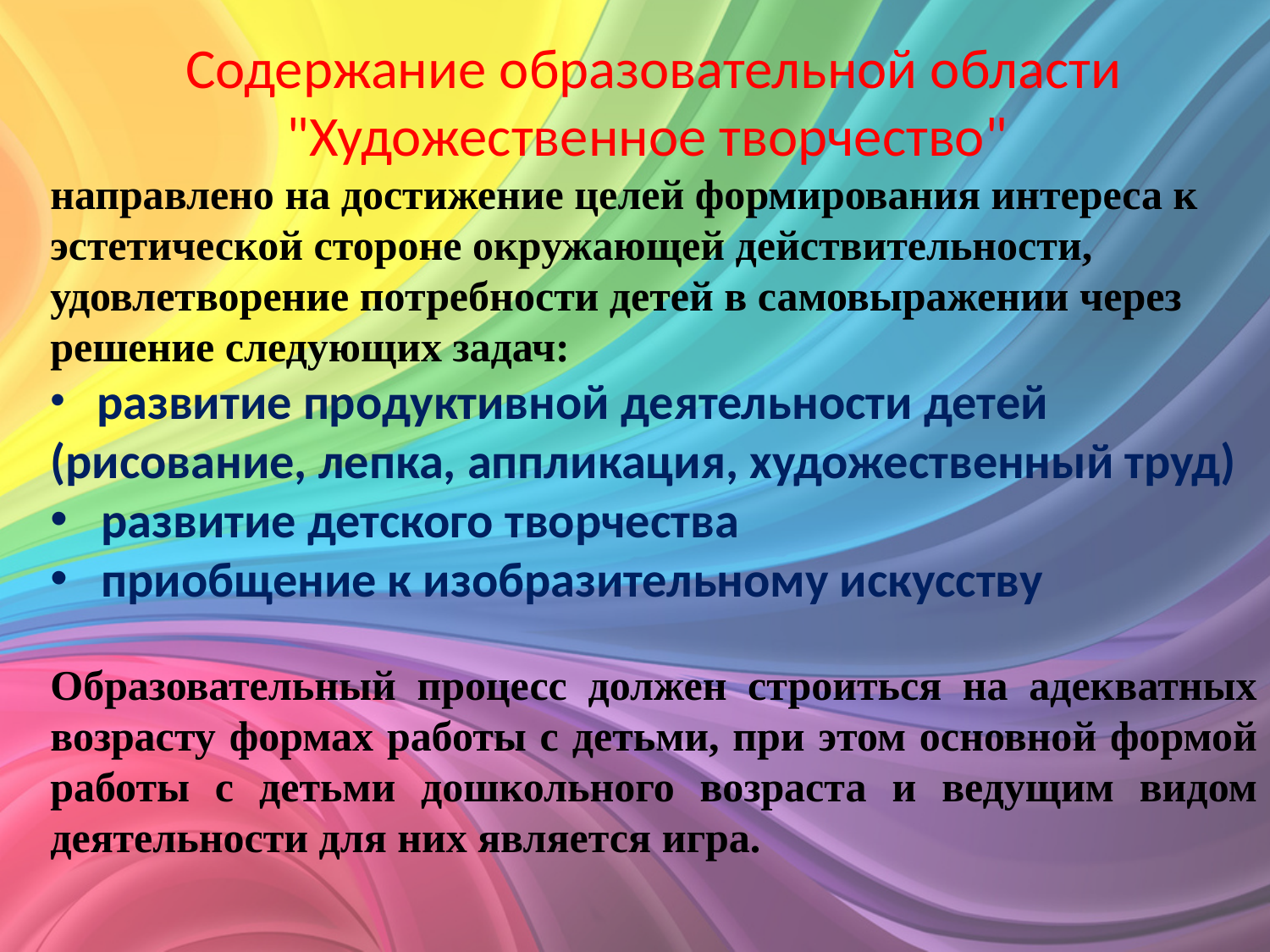

Содержание образовательной области "Художественное творчество"
направлено на достижение целей формирования интереса к эстетической стороне окружающей действительности, удовлетворение потребности детей в самовыражении через решение следующих задач:
   развитие продуктивной деятельности детей (рисование, лепка, аппликация, художественный труд)
   развитие детского творчества
   приобщение к изобразительному искусству

Образовательный процесс должен строиться на адекватных возрасту формах работы с детьми, при этом основной формой работы с детьми дошкольного возраста и ведущим видом деятельности для них является игра.